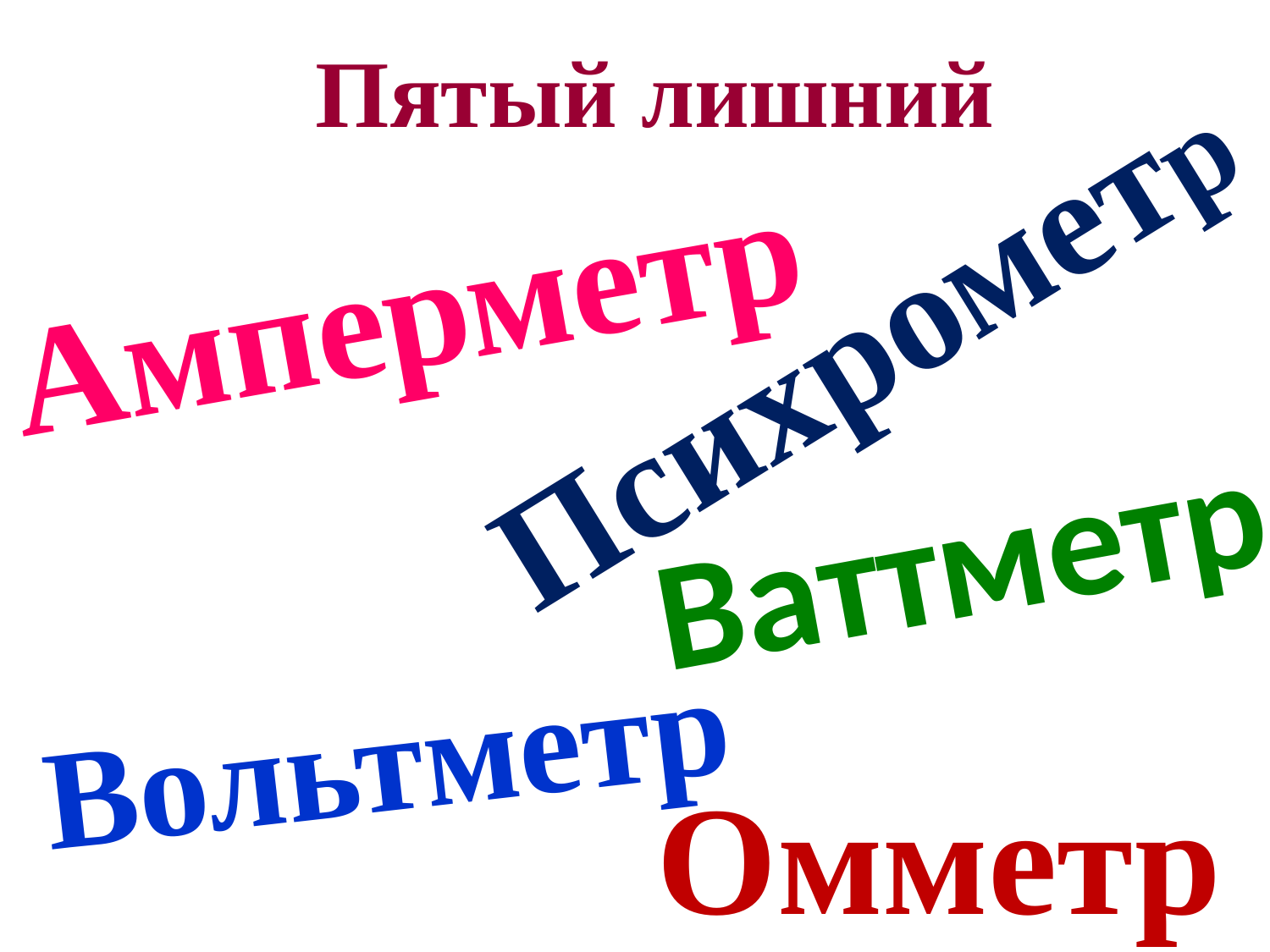

Пятый лишний
Амперметр
Психрометр
Ваттметр
Вольтметр
 Омметр